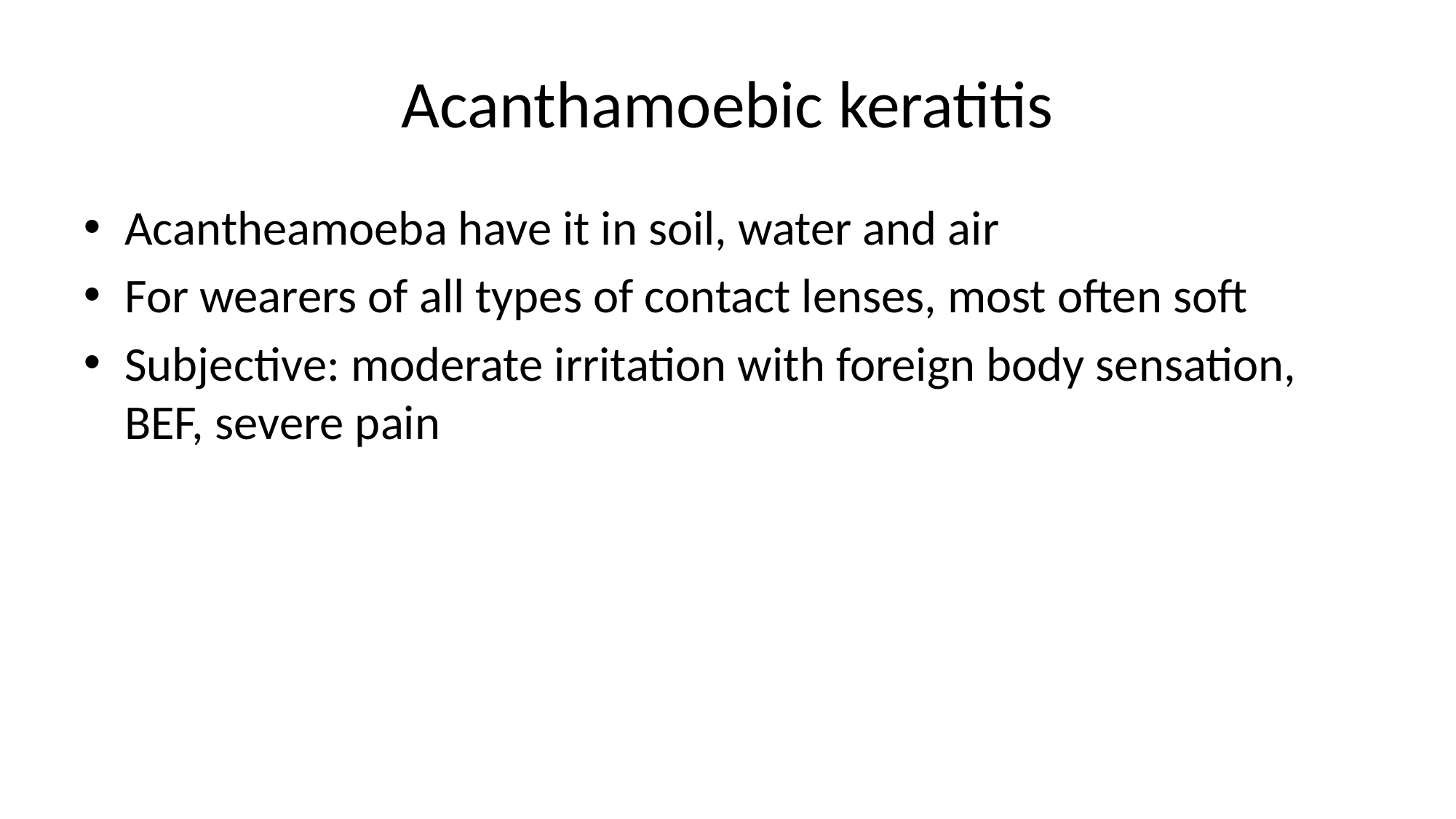

# Acanthamoebic keratitis
Acantheamoeba have it in soil, water and air
For wearers of all types of contact lenses, most often soft
Subjective: moderate irritation with foreign body sensation, BEF, severe pain